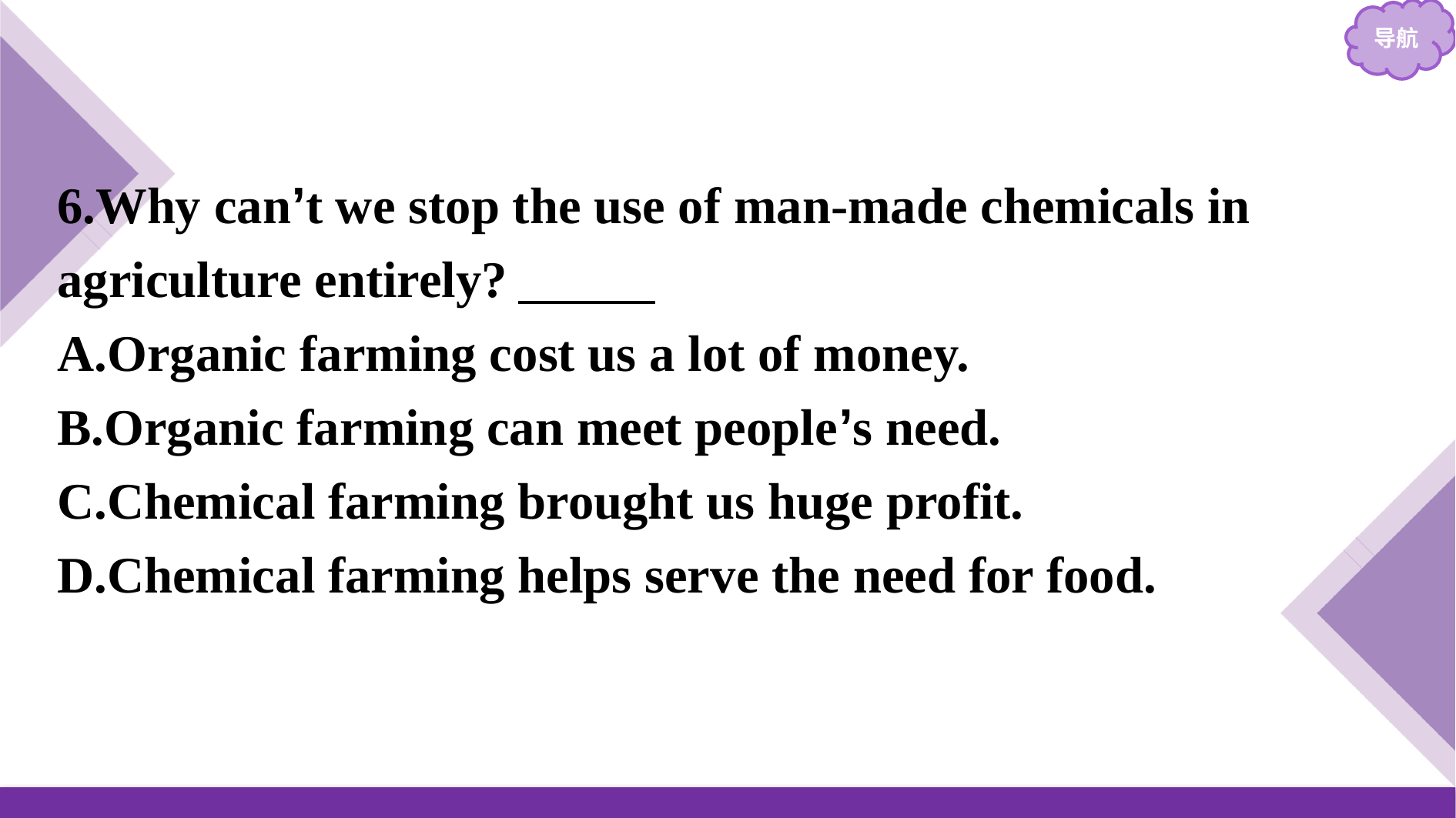

6.Why can’t we stop the use of man-made chemicals in agriculture entirely?　D
A.Organic farming cost us a lot of money.
B.Organic farming can meet people’s need.
C.Chemical farming brought us huge profit.
D.Chemical farming helps serve the need for food.